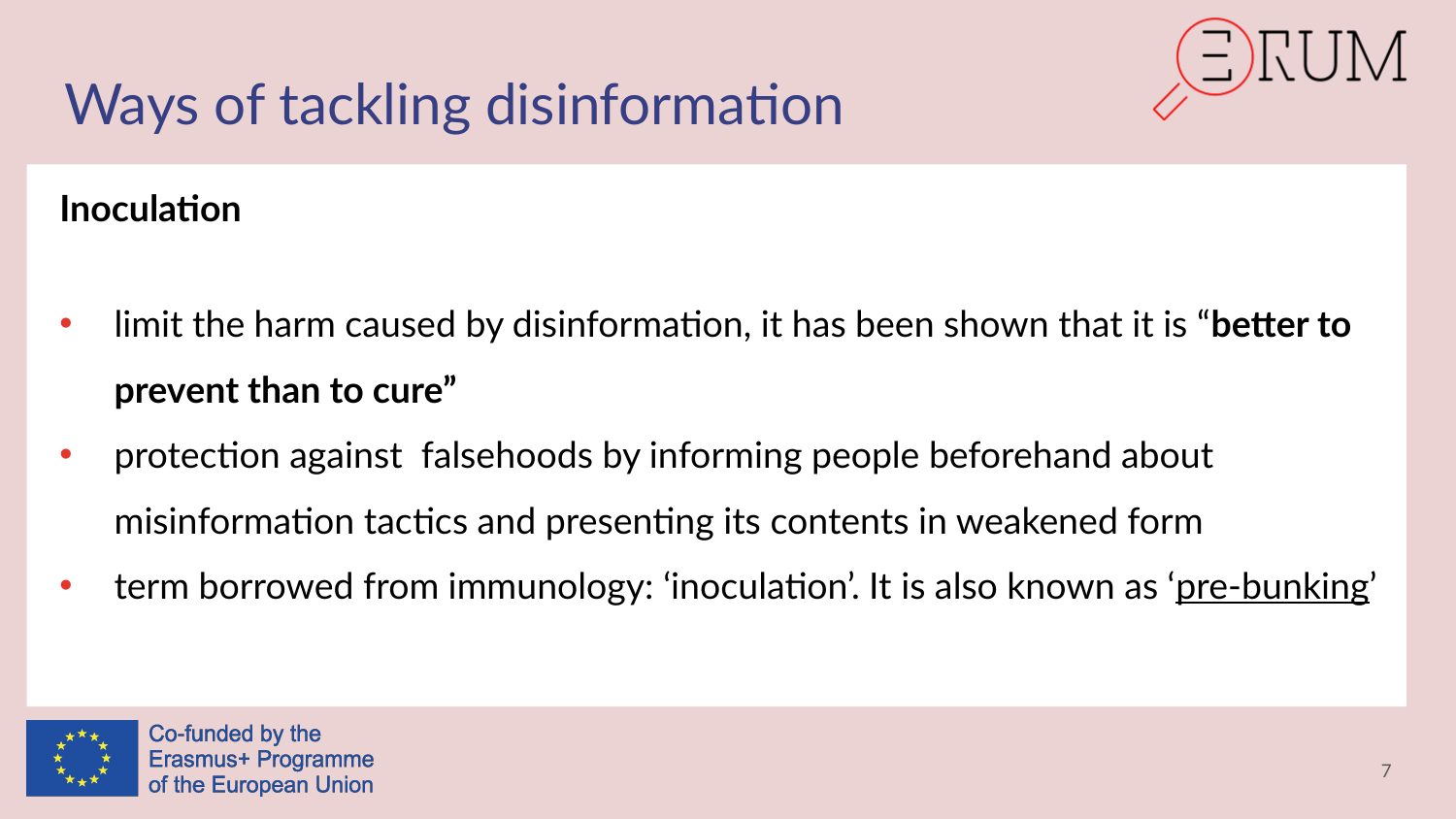

# Ways of tackling disinformation
Inoculation

limit the harm caused by disinformation, it has been shown that it is “better to prevent than to cure”
protection against  falsehoods by informing people beforehand about misinformation tactics and presenting its contents in weakened form
term borrowed from immunology: ‘inoculation’. It is also known as ‘pre-bunking’
7